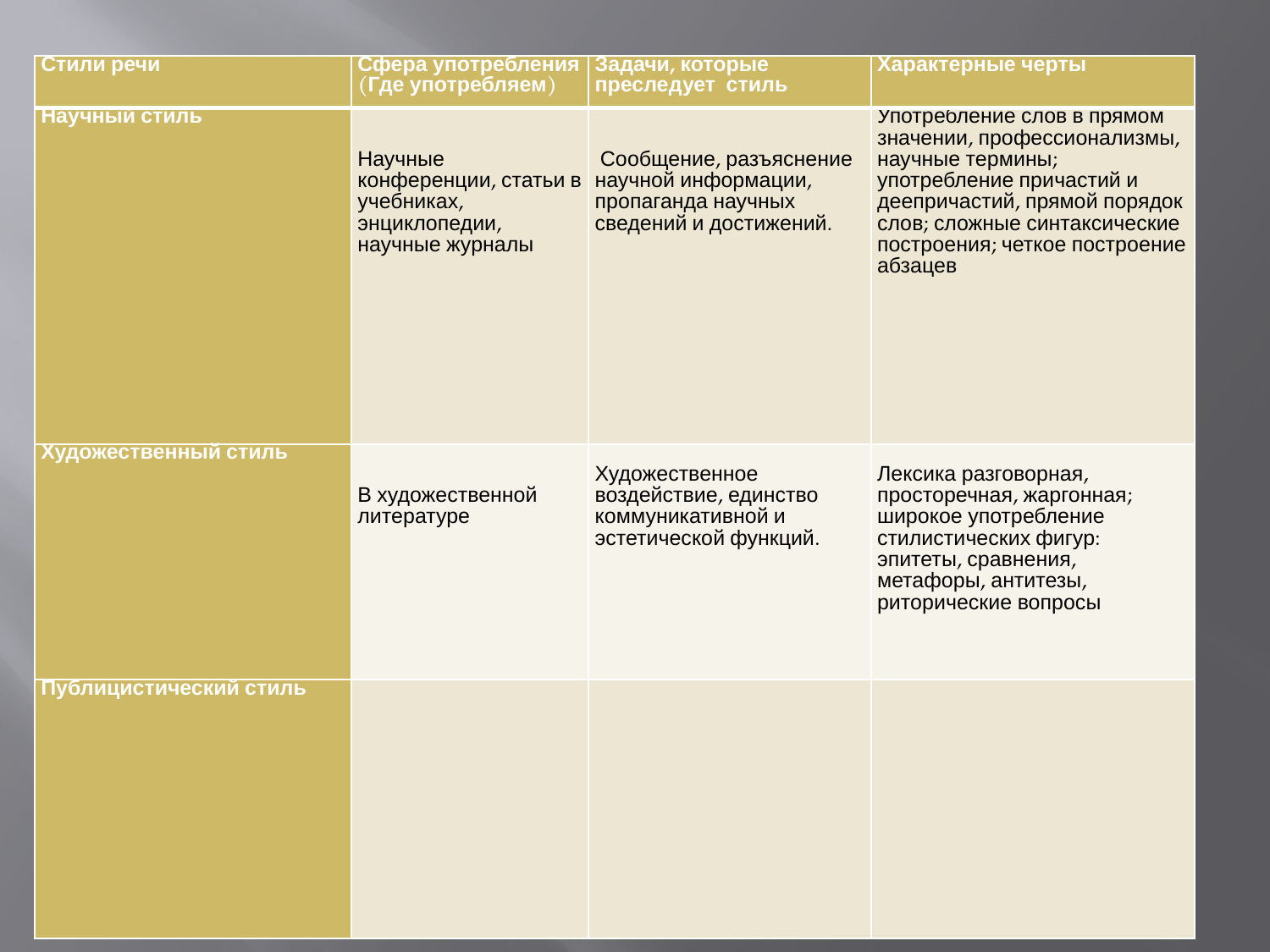

| Стили речи | Сфера употребления (Где употребляем) | Задачи, которые преследует стиль | Характерные черты |
| --- | --- | --- | --- |
| Научный стиль | Научные конференции, статьи в учебниках, энциклопедии, научные журналы | Сообщение, разъяснение научной информации, пропаганда научных сведений и достижений. | Употребление слов в прямом значении, профессионализмы, научные термины; употребление причастий и деепричастий, прямой порядок слов; сложные синтаксические построения; четкое построение абзацев |
| Художественный стиль | В художественной литературе | Художественное воздействие, единство коммуникативной и эстетической функций. | Лексика разговорная, просторечная, жаргонная; широкое употребление стилистических фигур: эпитеты, сравнения, метафоры, антитезы, риторические вопросы |
| Публицистический стиль |  |  |  |